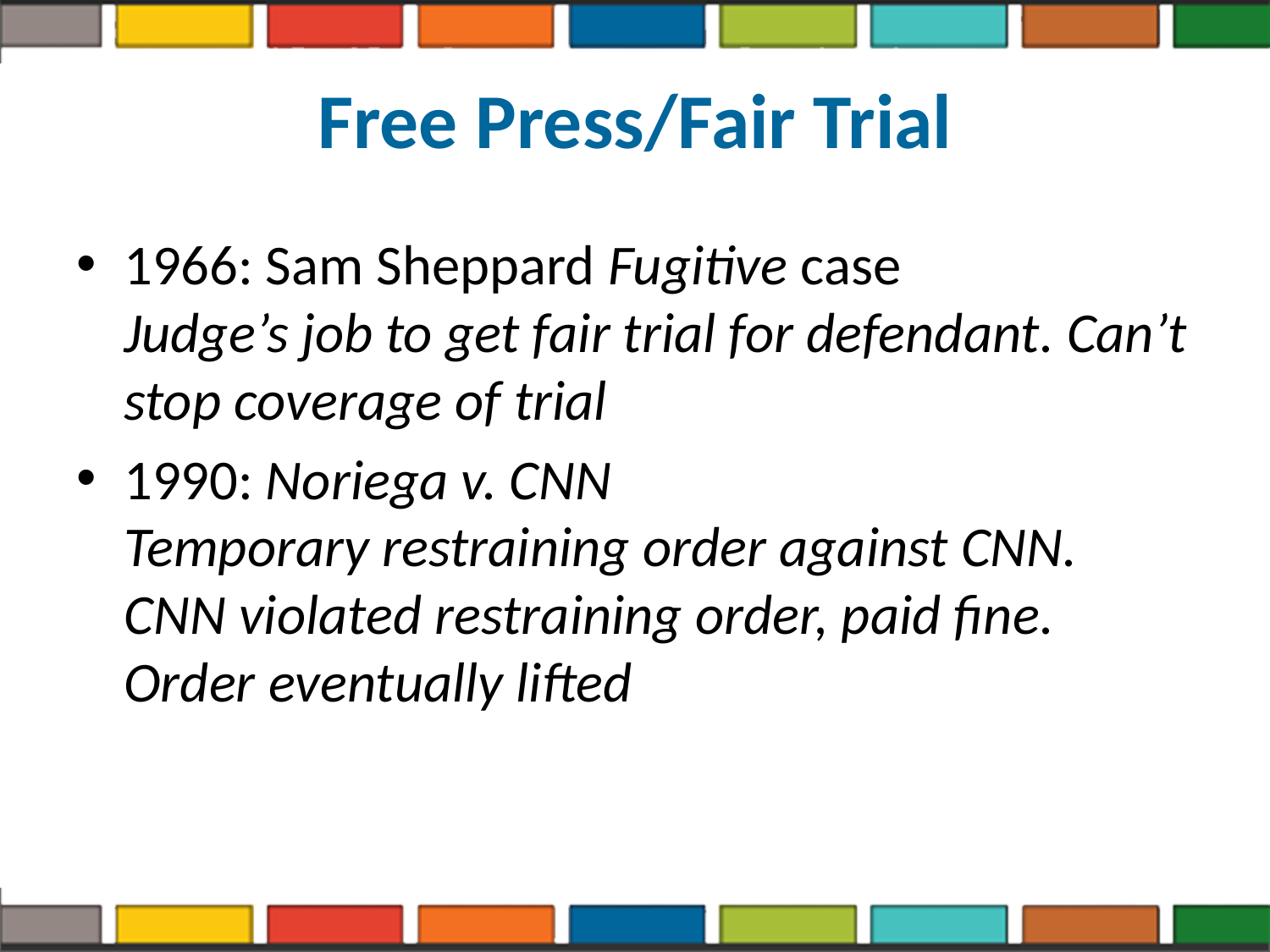

# Free Press/Fair Trial
1966: Sam Sheppard Fugitive case
Judge’s job to get fair trial for defendant. Can’t stop coverage of trial
1990: Noriega v. CNN
Temporary restraining order against CNN.  CNN violated restraining order, paid fine.  Order eventually lifted